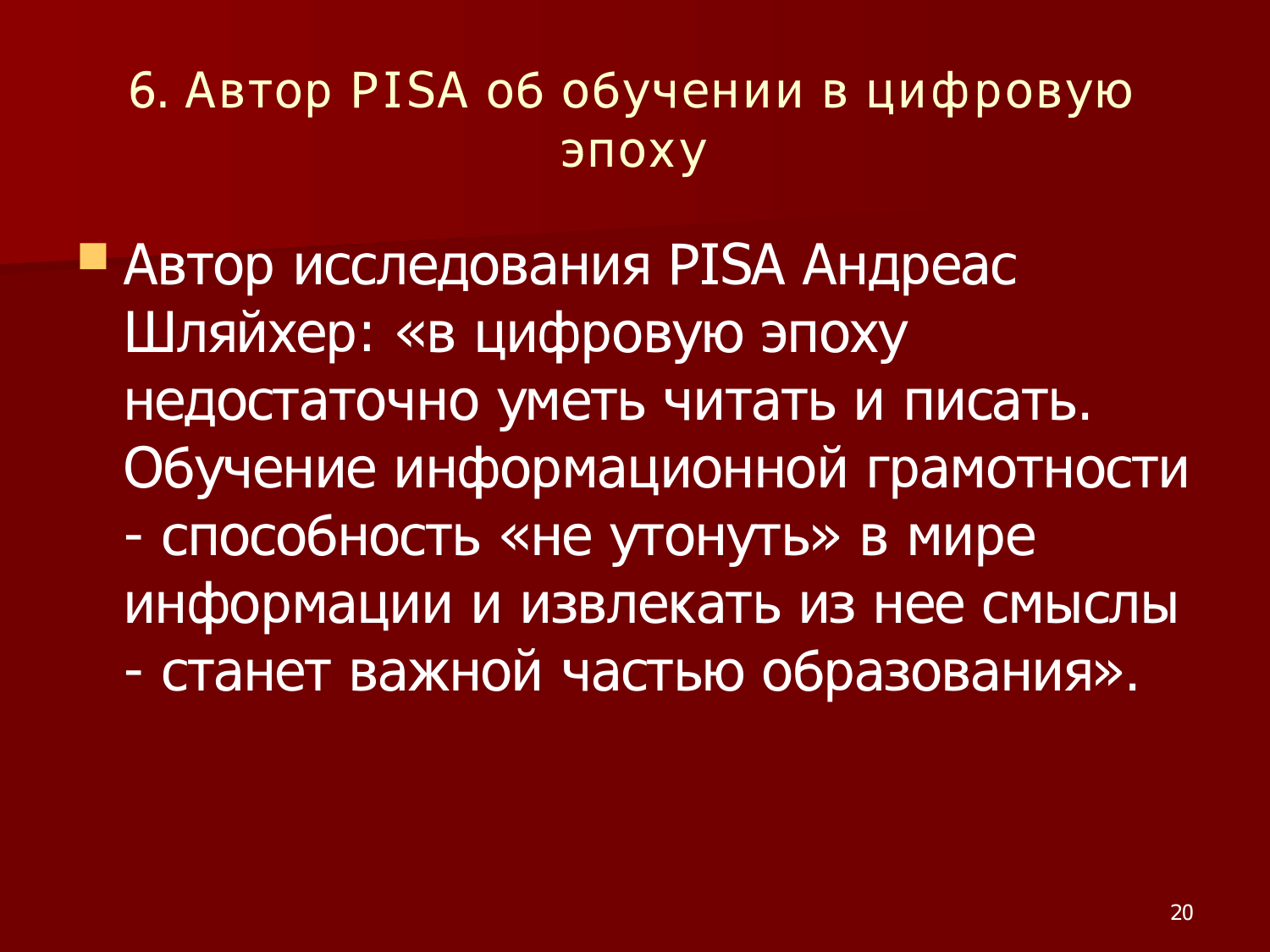

# 6. Автор PISA об обучении в цифровую эпоху
Автор исследования PISA Андреас Шляйхер: «в цифровую эпоху недостаточно уметь читать и писать. Обучение информационной грамотности - способность «не утонуть» в мире информации и извлекать из нее смыслы - станет важной частью образования».
20